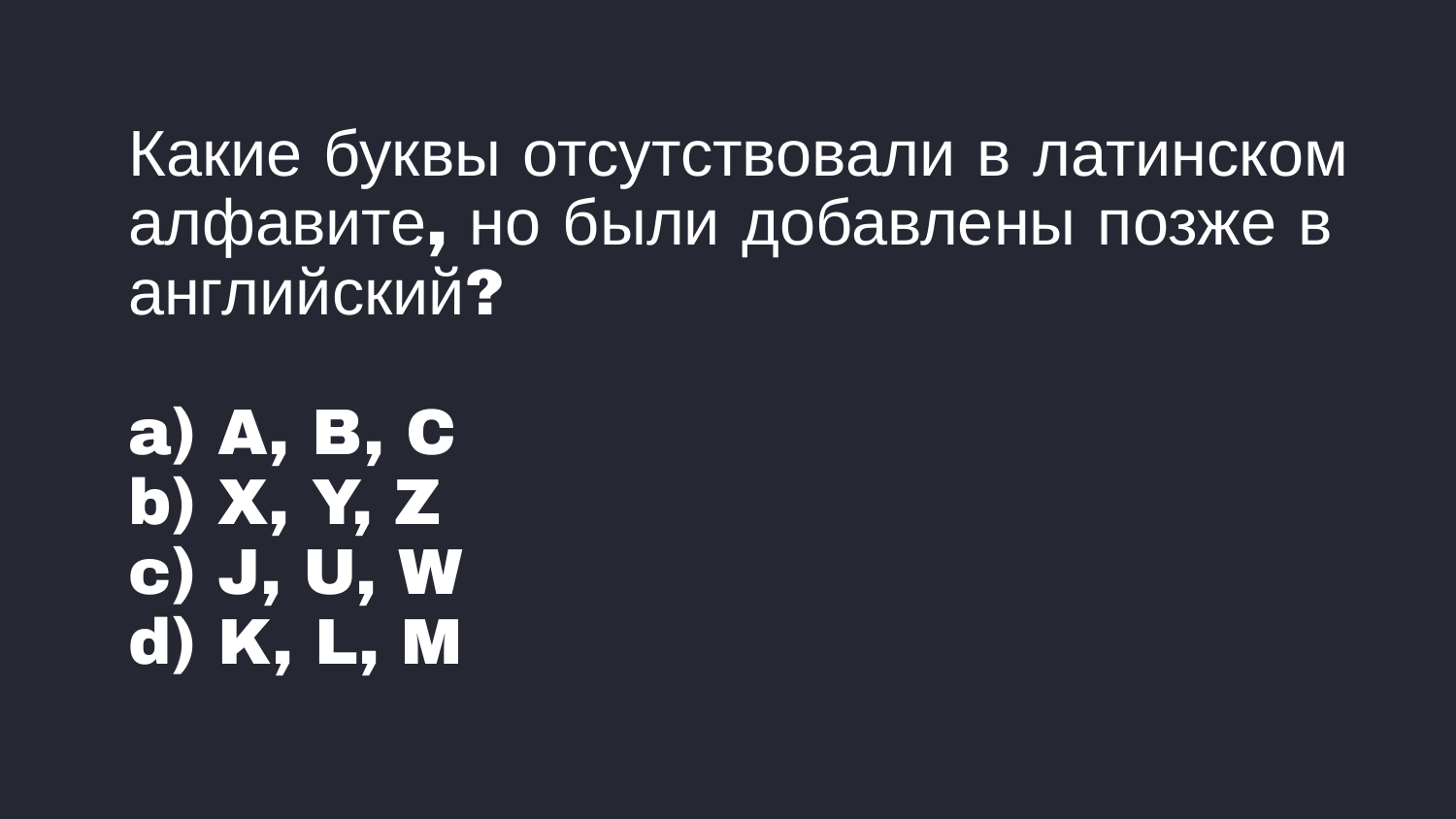

# Какие буквы отсутствовали в латинском алфавите, но были добавлены позже в английский? a) A, B, C b) X, Y, Z c) J, U, W d) K, L, M